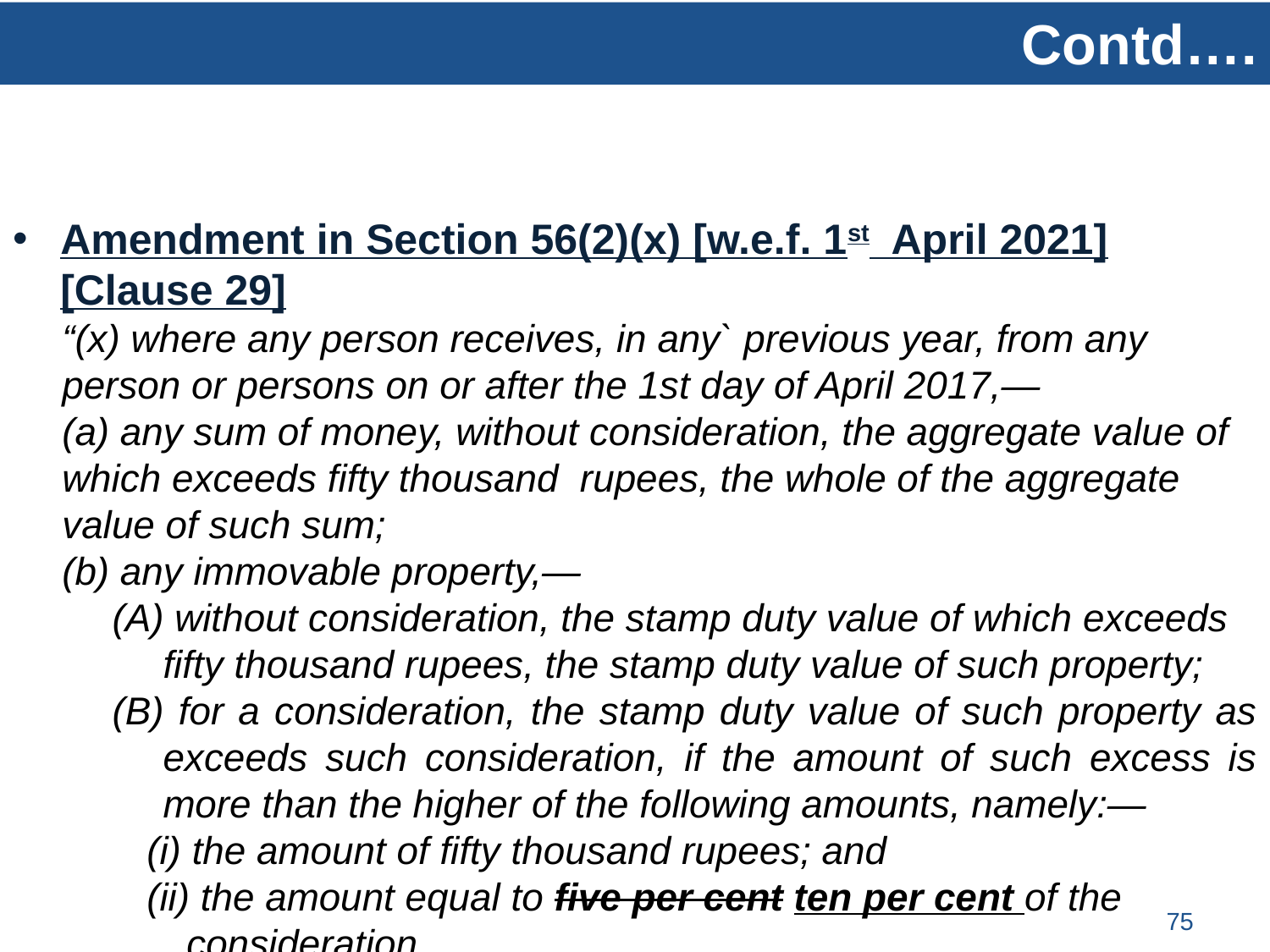

Contd….
Amendment in Section 56(2)(x) [w.e.f. 1st  April 2021] [Clause 29]
“(x) where any person receives, in any` previous year, from any person or persons on or after the 1st day of April 2017,—
(a) any sum of money, without consideration, the aggregate value of which exceeds fifty thousand  rupees, the whole of the aggregate value of such sum;
(b) any immovable property,—
(A) without consideration, the stamp duty value of which exceeds fifty thousand rupees, the stamp duty value of such property;
(B) for a consideration, the stamp duty value of such property as exceeds such consideration, if the amount of such excess is more than the higher of the following amounts, namely:—
 (i) the amount of fifty thousand rupees; and
 (ii) the amount equal to five per cent ten per cent of the consideration

75